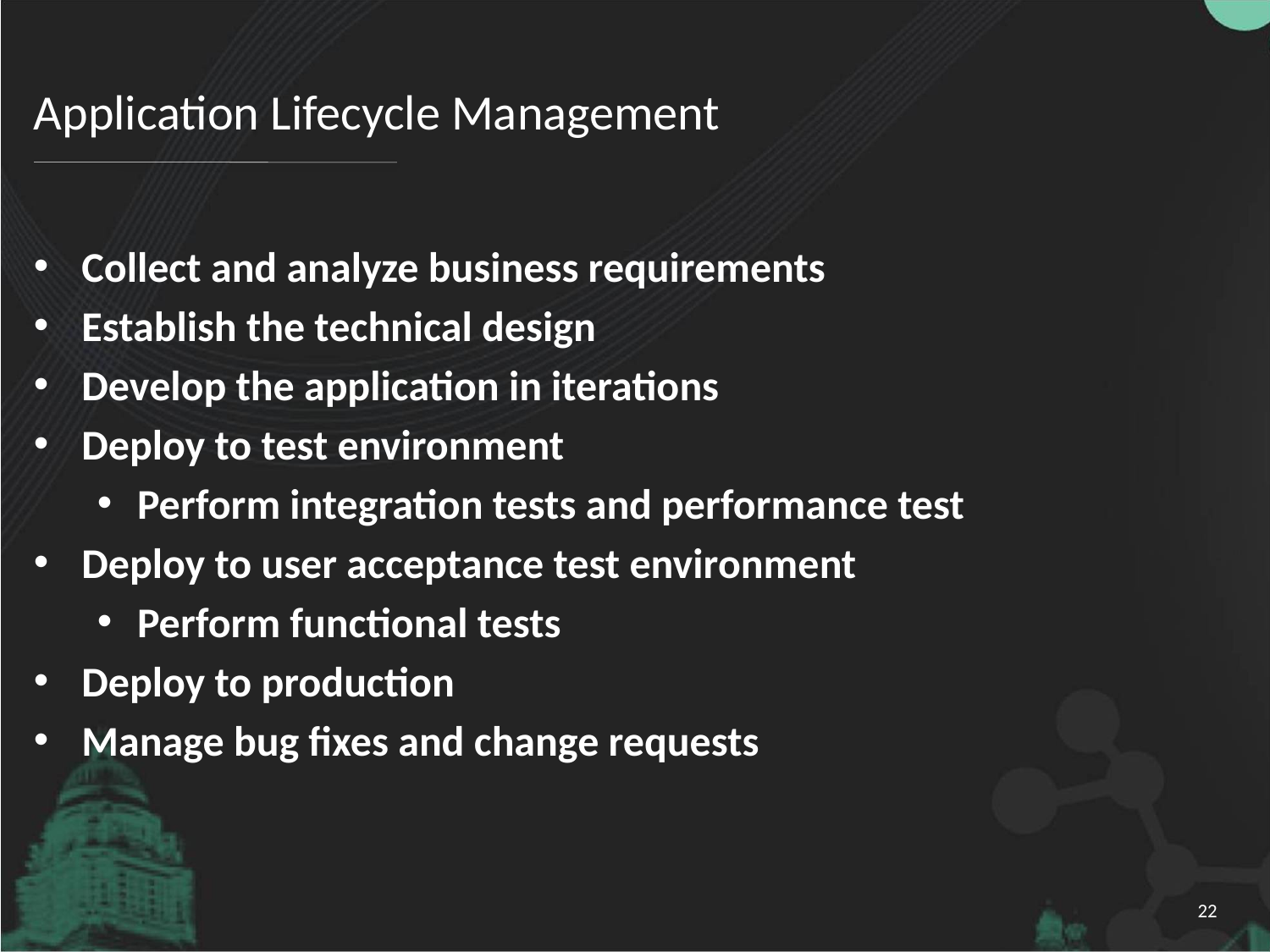

# Application Lifecycle Management

Collect and analyze business requirements
Establish the technical design
Develop the application in iterations
Deploy to test environment
Perform integration tests and performance test
Deploy to user acceptance test environment
Perform functional tests
Deploy to production
Manage bug fixes and change requests

22